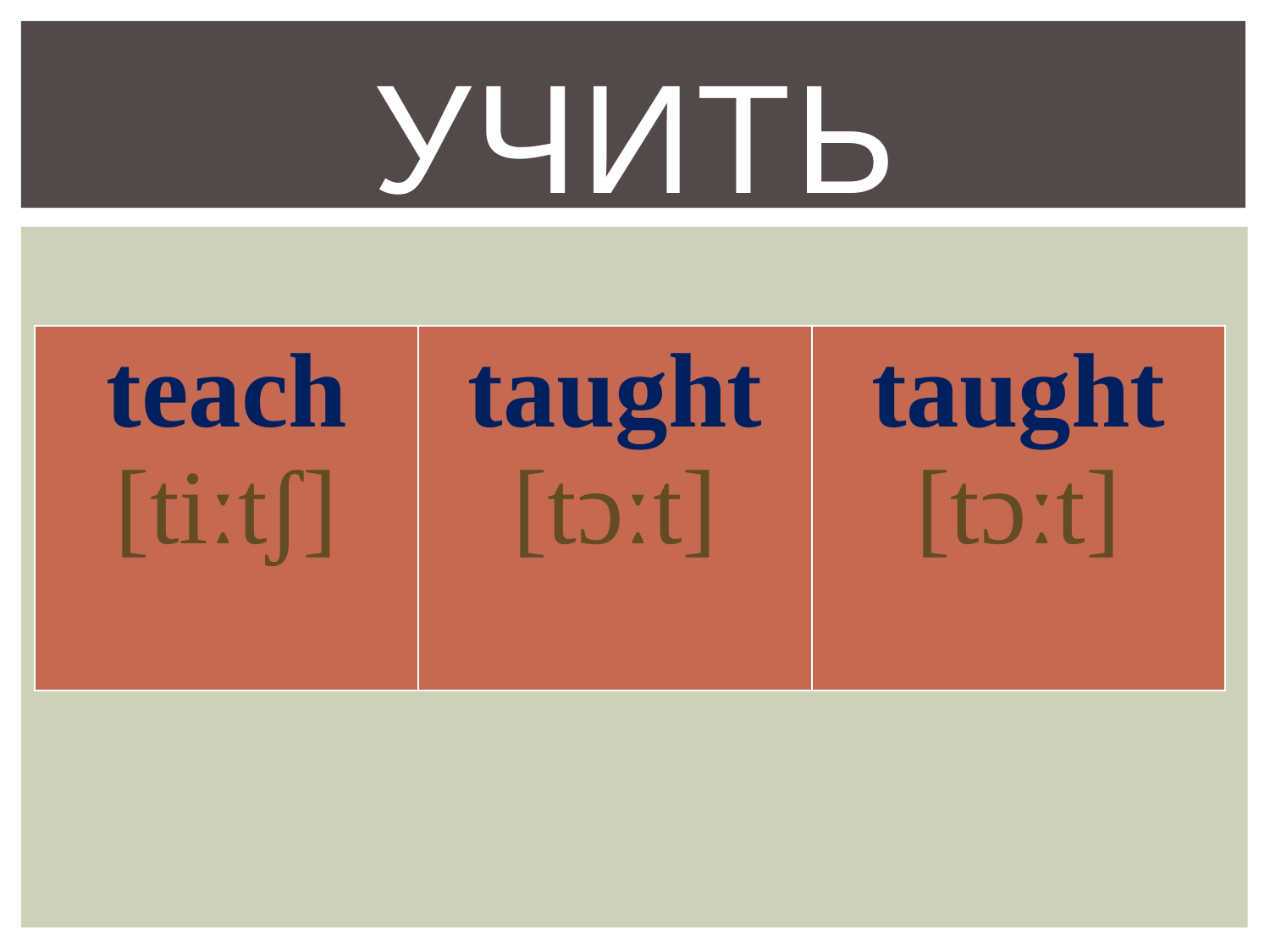

# учить
| teach [tiːtʃ] | taught [tɔːt] | taught [tɔːt] |
| --- | --- | --- |